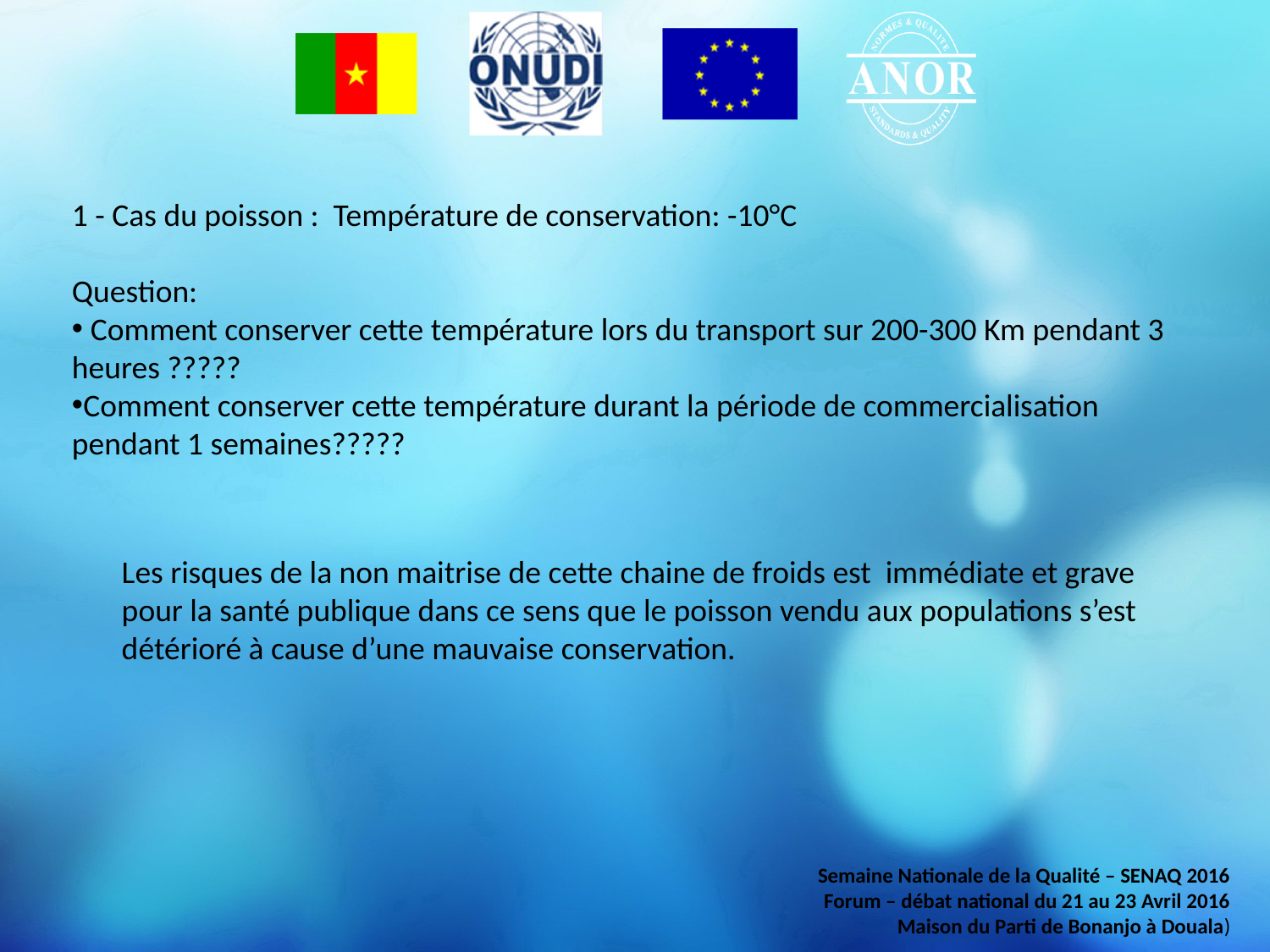

1 - Cas du poisson :  Température de conservation: -10°C

Question:
 Comment conserver cette température lors du transport sur 200-300 Km pendant 3 heures ?????
Comment conserver cette température durant la période de commercialisation pendant 1 semaines?????

Les risques de la non maitrise de cette chaine de froids est  immédiate et grave pour la santé publique dans ce sens que le poisson vendu aux populations s’est détérioré à cause d’une mauvaise conservation.
Semaine Nationale de la Qualité – SENAQ 2016
Forum – débat national du 21 au 23 Avril 2016
Maison du Parti de Bonanjo à Douala)